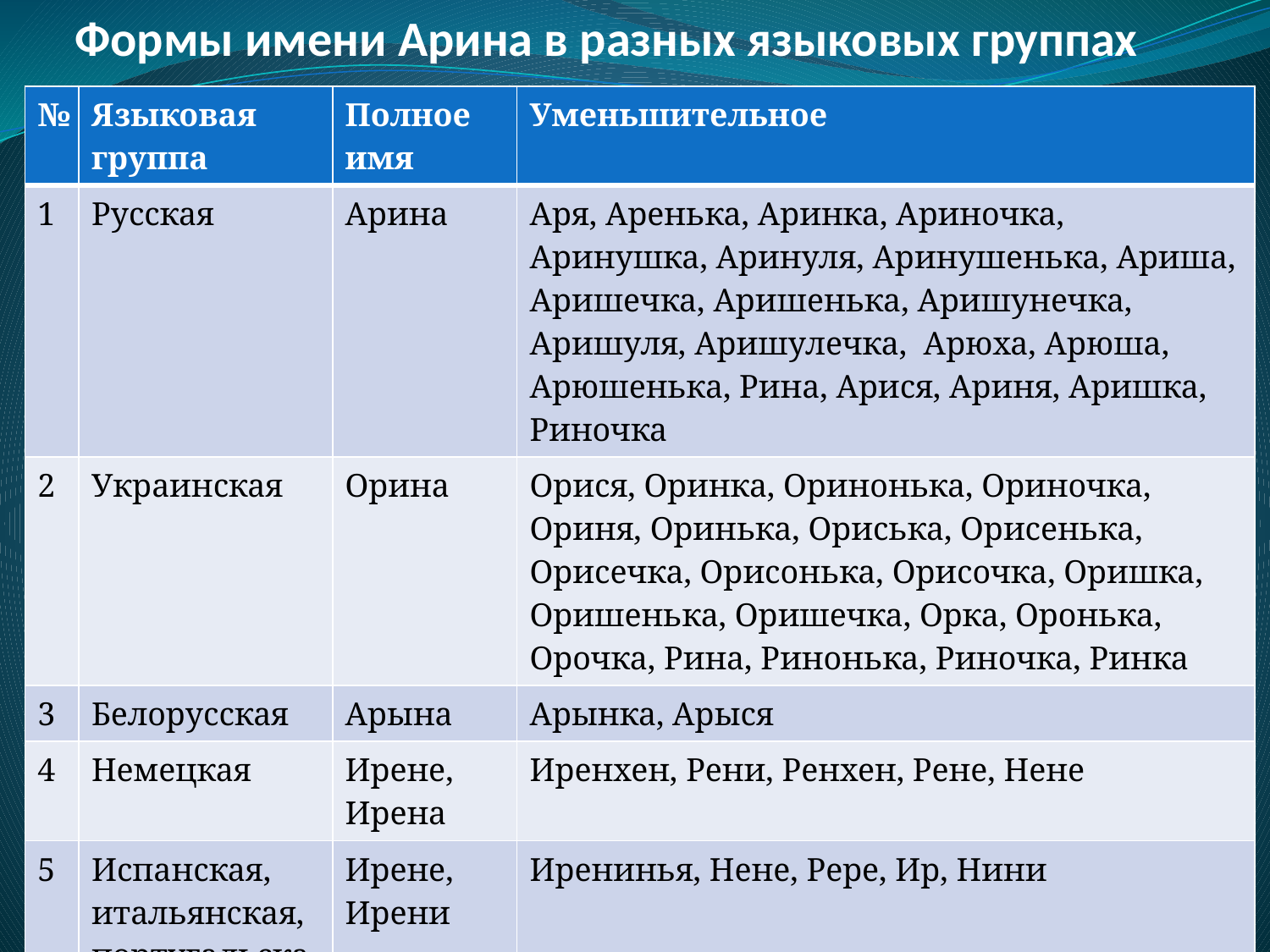

# Формы имени Арина в разных языковых группах
| № | Языковая группа | Полное имя | Уменьшительное |
| --- | --- | --- | --- |
| 1 | Русская | Арина | Аря, Аренька, Аринка, Ариночка, Аринушка, Аринуля, Аринушенька, Ариша, Аришечка, Аришенька, Аришунечка, Аришуля, Аришулечка, Арюха, Арюша, Арюшенька, Рина, Арися, Ариня, Аришка, Риночка |
| 2 | Украинская | Орина | Орися, Оринка, Оринонька, Ориночка, Ориня, Оринька, Ориська, Орисенька, Орисечка, Орисонька, Орисочка, Оришка, Оришенька, Оришечка, Орка, Оронька, Орочка, Рина, Ринонька, Риночка, Ринка |
| 3 | Белорусская | Арына | Арынка, Арыся |
| 4 | Немецкая | Ирене, Ирена | Иренхен, Рени, Ренхен, Рене, Нене |
| 5 | Испанская, итальянская, португальская | Ирене, Ирени | Иренинья, Нене, Рере, Ир, Нини |
| 6 | Греческая | Ирини | Ринио, Ринула, Иринико, Рена, Ренаки |